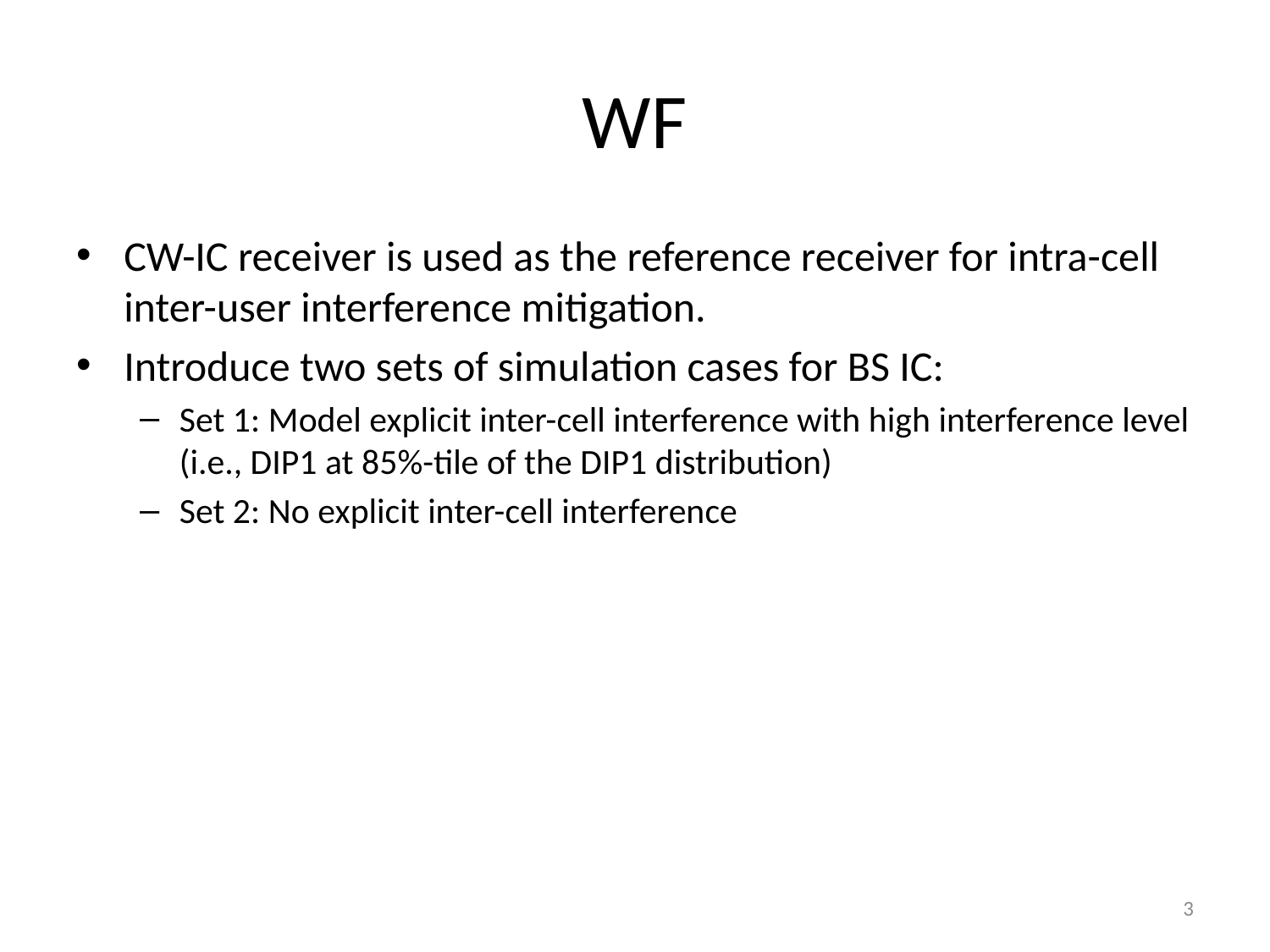

# WF
CW-IC receiver is used as the reference receiver for intra-cell inter-user interference mitigation.
Introduce two sets of simulation cases for BS IC:
Set 1: Model explicit inter-cell interference with high interference level (i.e., DIP1 at 85%-tile of the DIP1 distribution)
Set 2: No explicit inter-cell interference

3